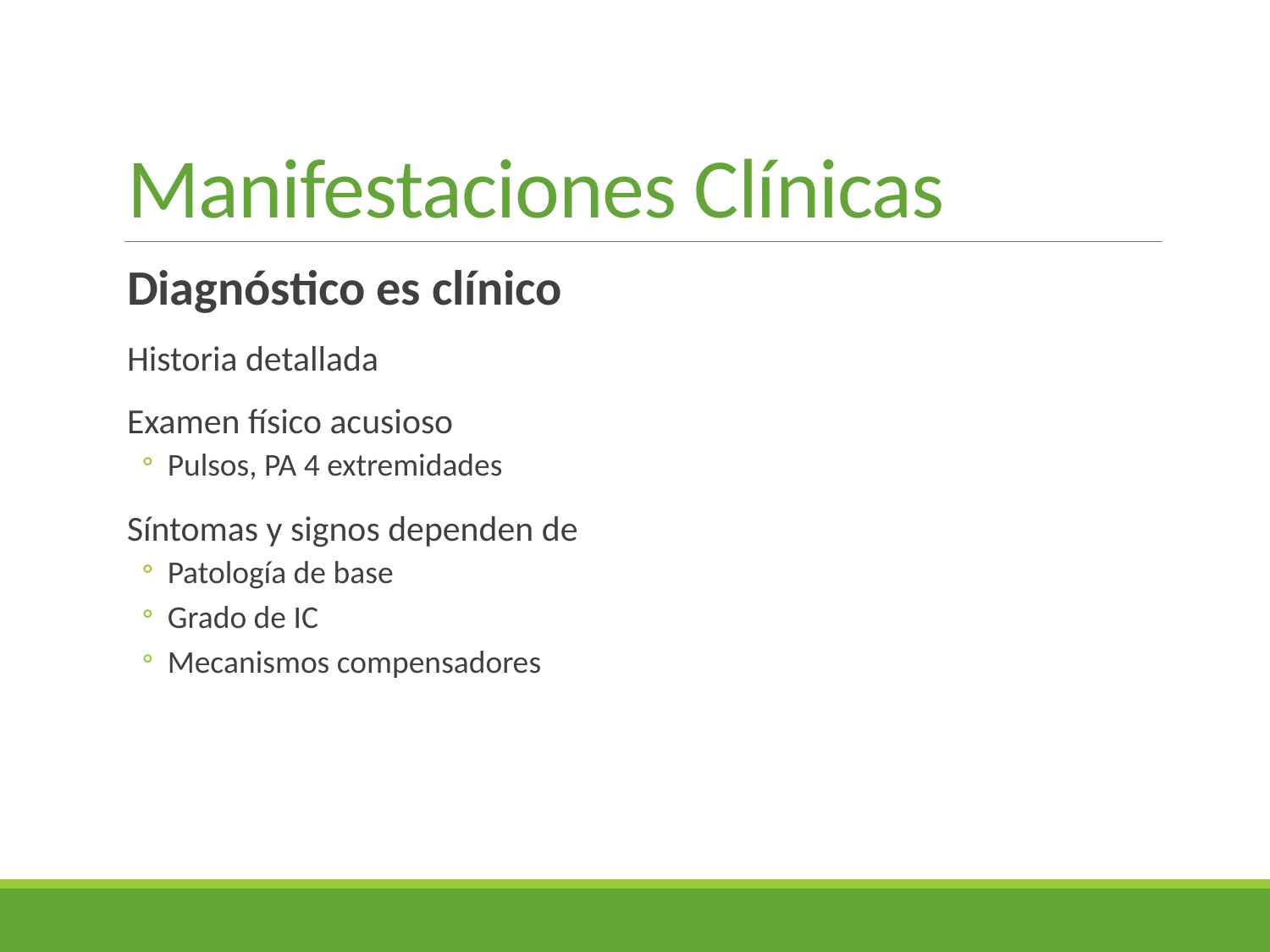

# Manifestaciones Clínicas
Diagnóstico es clínico
Historia detallada
Examen físico acusioso
Pulsos, PA 4 extremidades
Síntomas y signos dependen de
Patología de base
Grado de IC
Mecanismos compensadores